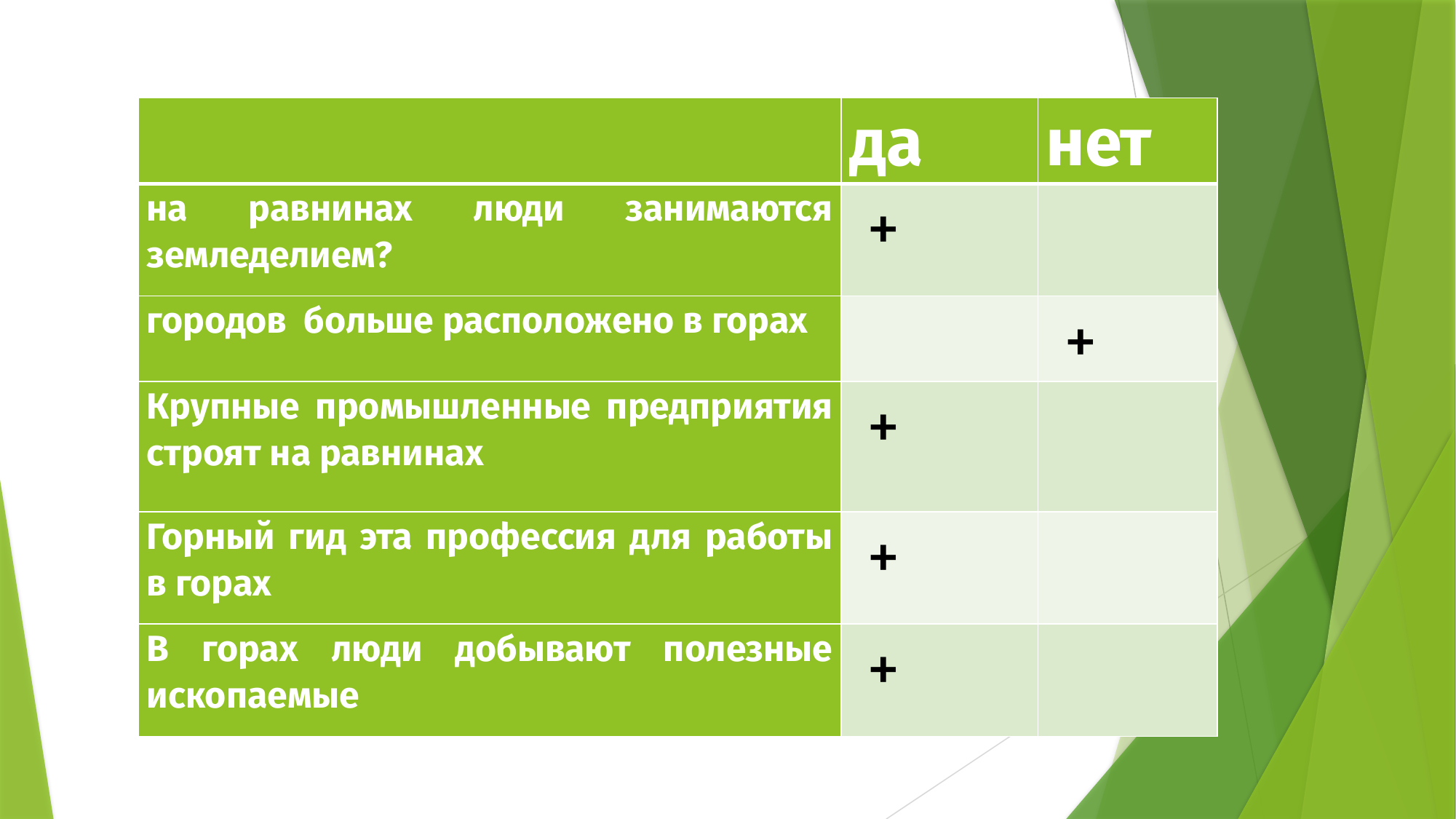

|  | да | нет |
| --- | --- | --- |
| на равнинах люди занимаются земледелием? | + |  |
| городов больше расположено в горах |  | + |
| Крупные промышленные предприятия строят на равнинах | + |  |
| Горный гид эта профессия для работы в горах | + |  |
| В горах люди добывают полезные ископаемые | + |  |